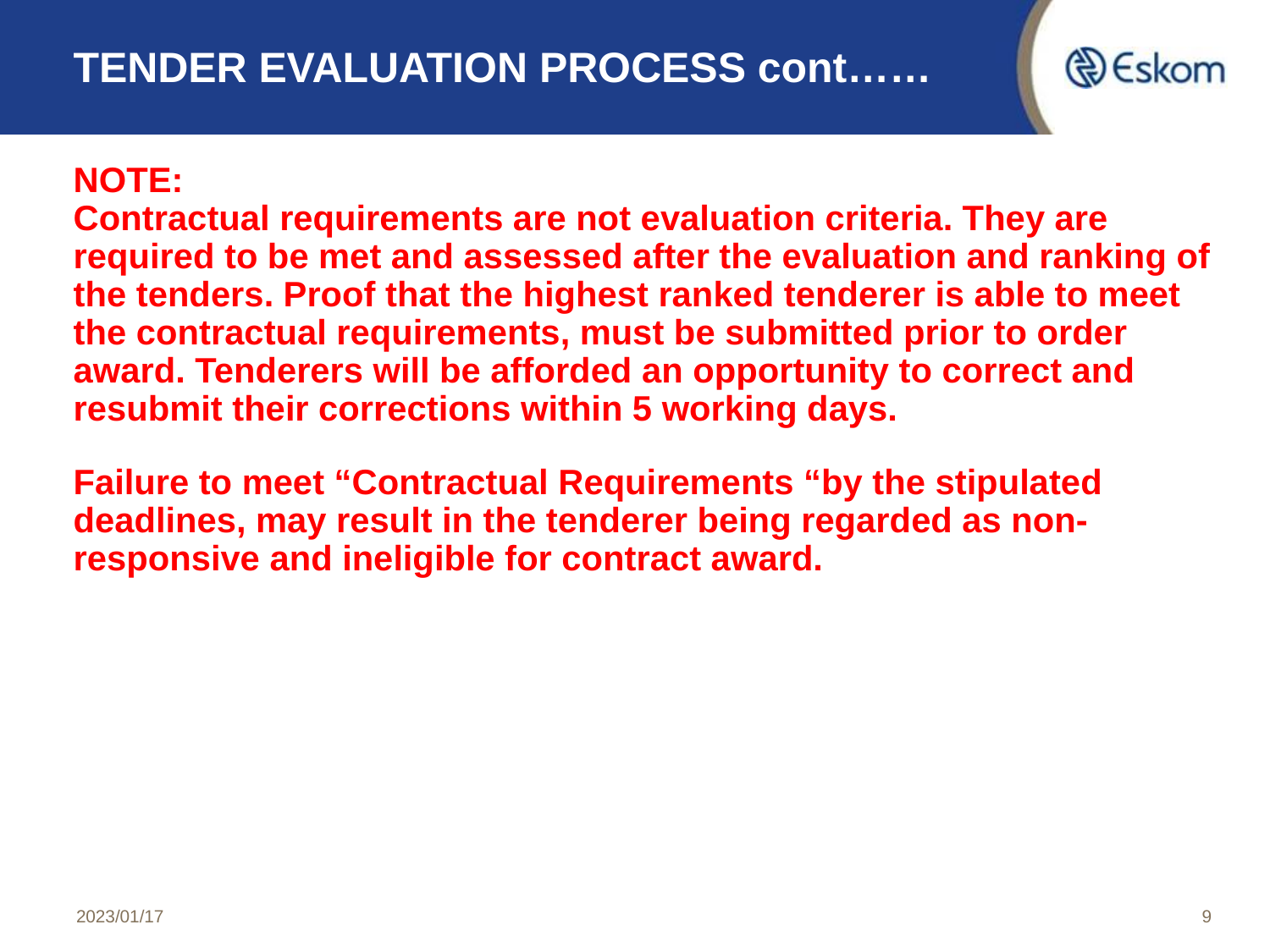

# TENDER EVALUATION PROCESS cont……
NOTE:
Contractual requirements are not evaluation criteria. They are required to be met and assessed after the evaluation and ranking of the tenders. Proof that the highest ranked tenderer is able to meet  the contractual requirements, must be submitted prior to order award. Tenderers will be afforded an opportunity to correct and resubmit their corrections within 5 working days.
Failure to meet “Contractual Requirements “by the stipulated deadlines, may result in the tenderer being regarded as non-responsive and ineligible for contract award.

2023/01/17
9